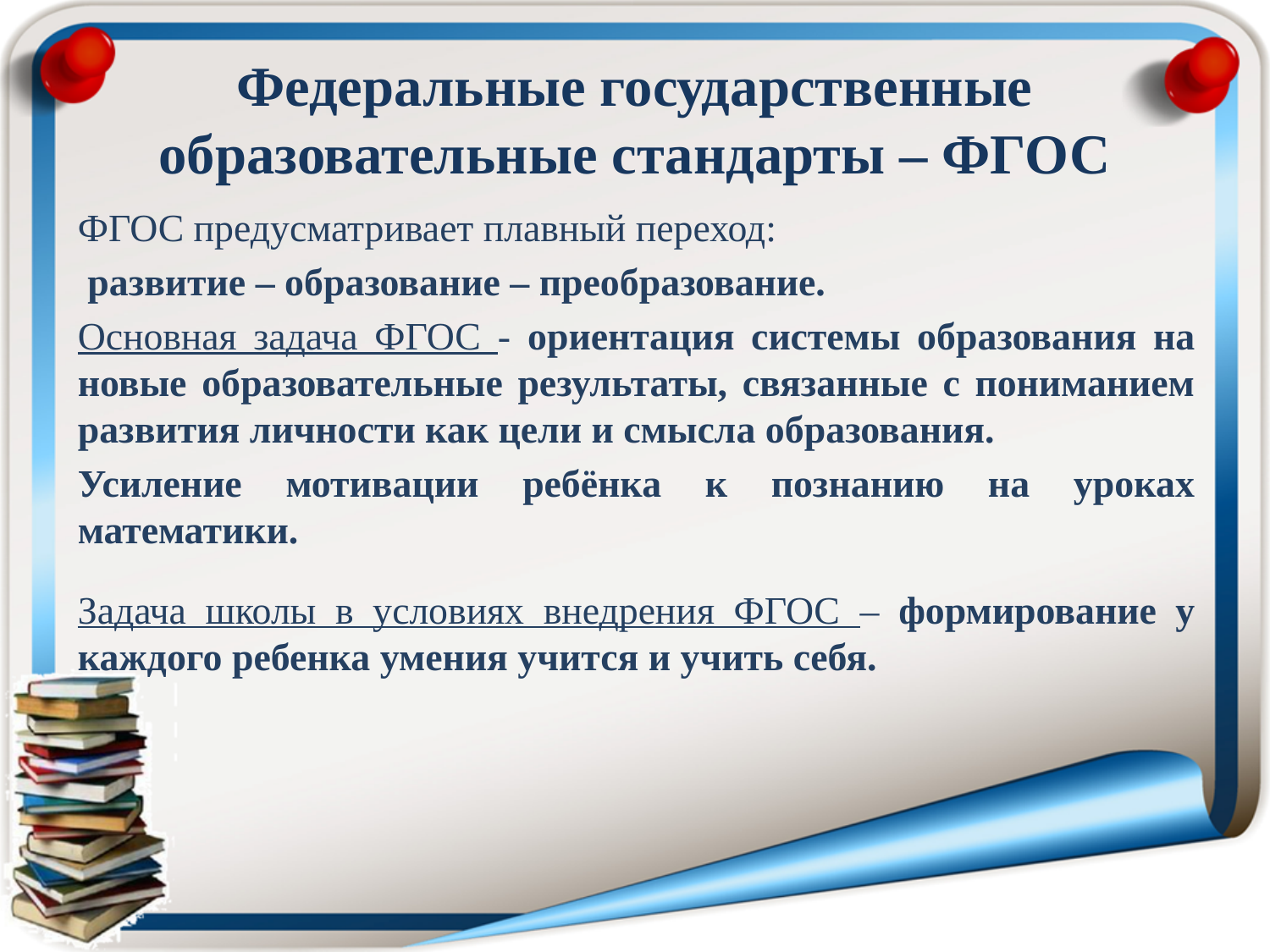

# Федеральные государственные образовательные стандарты – ФГОС
ФГОС предусматривает плавный переход:
 развитие – образование – преобразование.
Основная задача ФГОС - ориентация системы образования на новые образовательные результаты, связанные с пониманием развития личности как цели и смысла образования.
Усиление мотивации ребёнка к познанию на уроках математики.

Задача школы в условиях внедрения ФГОС – формирование у каждого ребенка умения учится и учить себя.